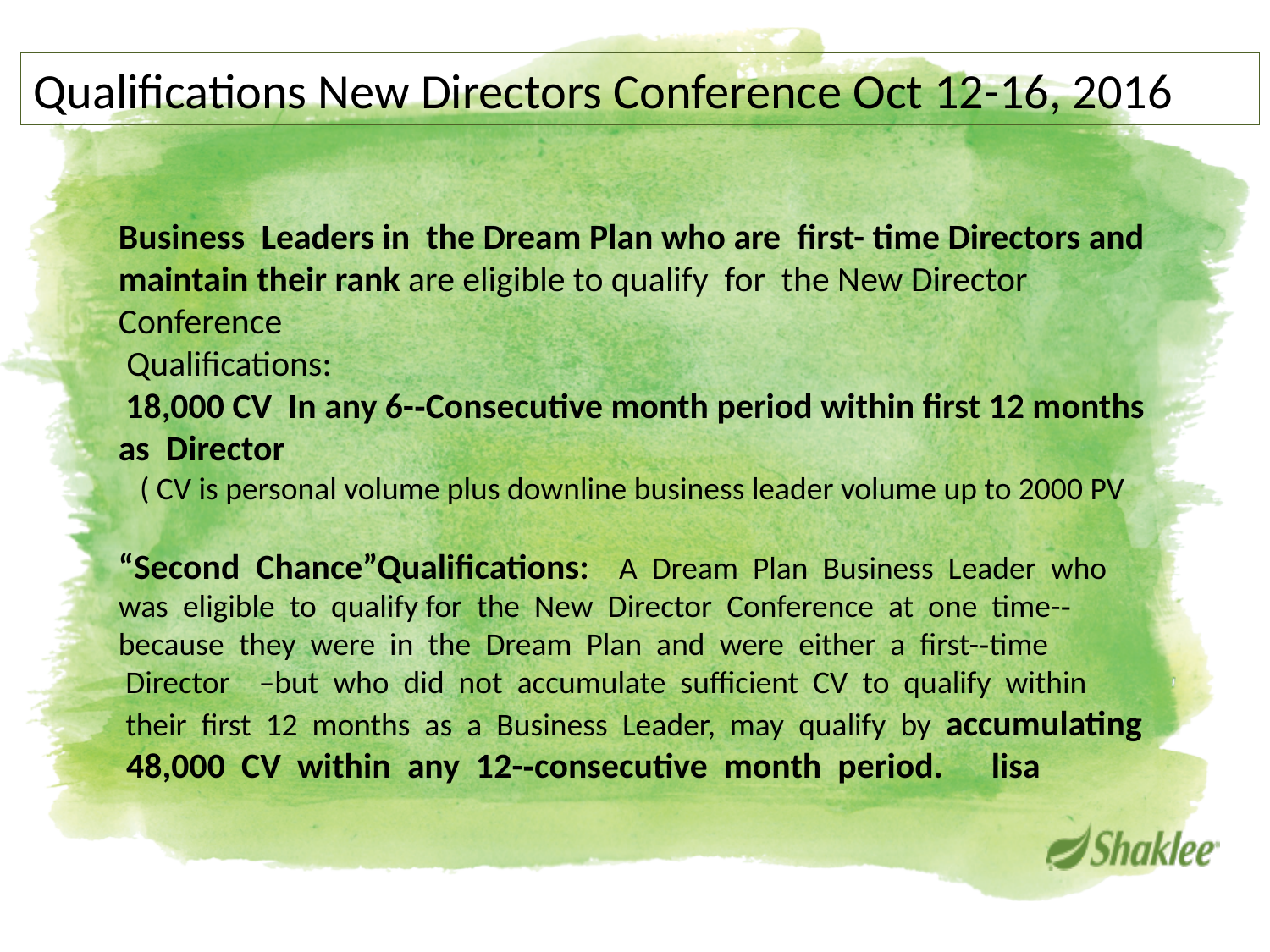

October	 12-­15,	2016 Conference	 Location:  San	 Francisco	Bay	Area  Eligibility
:

Business  Leaders	 in  the	 Dream	 Plan	 who	are  first  time	 Directors,	 or	who  meet	 the

Requirements	of	 the	Five-­Year	 Rule
(as	defined	on	page	 8	 of	 this	booklet),
  are	 eligible	 to	qualify	  for  the	 New	Director	 ConferenceQualifications:

Earn	  atotal	of	18,000	 CV 13 In any	six-­‐
Consecutive month	 period	 within	your	 first  12	 months as a	Director	 (month	 of	 promotion	 plus	 eleven	 months14

  The	 entire	 qualification	 must	be	 completed	 by	the	 end	 of	 the	12th month.

  The	Business	 Leader must	be	a	Director	 or	 higher,	 with	 no	 Vlume	  Grace	 Montsor
  waivers,during	each	 month	 of	 the	 qualification	 period
.
Once	the	qualifications	are	completed,	thBusiness Leader	must maintain	Director	rank	or higher each  month through the month	prior	to	the	event,	withno	more	than	one month	  in	Which they have	a Volume	Grace	Month	or waiver.

The Qualification  Must  be completed	no	later	than	The	PV mont

That is	two Months prior	t the	CalendarMonthof  the	 conference“Second	ChanceQualifications
:
  A Dream	Plan	Business	 Leader	who	Was	Eligible	 to	qualiffor
  the	New	Director	Conference at	 one  time-­‐because	  they	were	 in	 the	 Dream	 Plan	 and	 were	 either	 a	 first-­‐time	 Director	 or  met  the

Requirements	 of	 the	 Five-­‐Year	  Rule
–
But  who	 did	  not  accumulate	  sufficient	  CV	  to	  qualify	  within	 their	 first	 12	months	  as	  a	  Business	  Leader,	  may	qualify	 by	  accumulating	  48,000	  CV	  within	  any  12
-­‐consecutive	  month	  per
Qualifications New Directors Conference Oct 12-16, 2016

Business  Leaders in  the Dream Plan who are  first- time Directors and maintain their rank are eligible to qualify  for  the New Director Conference
 Qualifications:
 18,000 CV  In any 6-‐Consecutive month period within first 12 months as  Director
   ( CV is personal volume plus downline business leader volume up to 2000 PV

“Second  Chance”Qualifications:    A  Dream  Plan  Business  Leader  who
was  eligible  to  qualify for  the  New  Director  Conference  at  one  time-­‐
because  they  were  in  the  Dream  Plan  and  were  either  a  first-­‐time  Director    –but  who  did  not  accumulate  sufficient  CV  to  qualify  within  their  first  12  months  as  a  Business  Leader,  may  qualify  by  accumulating  48,000  CV  within  any  12-­‐consecutive  month  period.      lisa